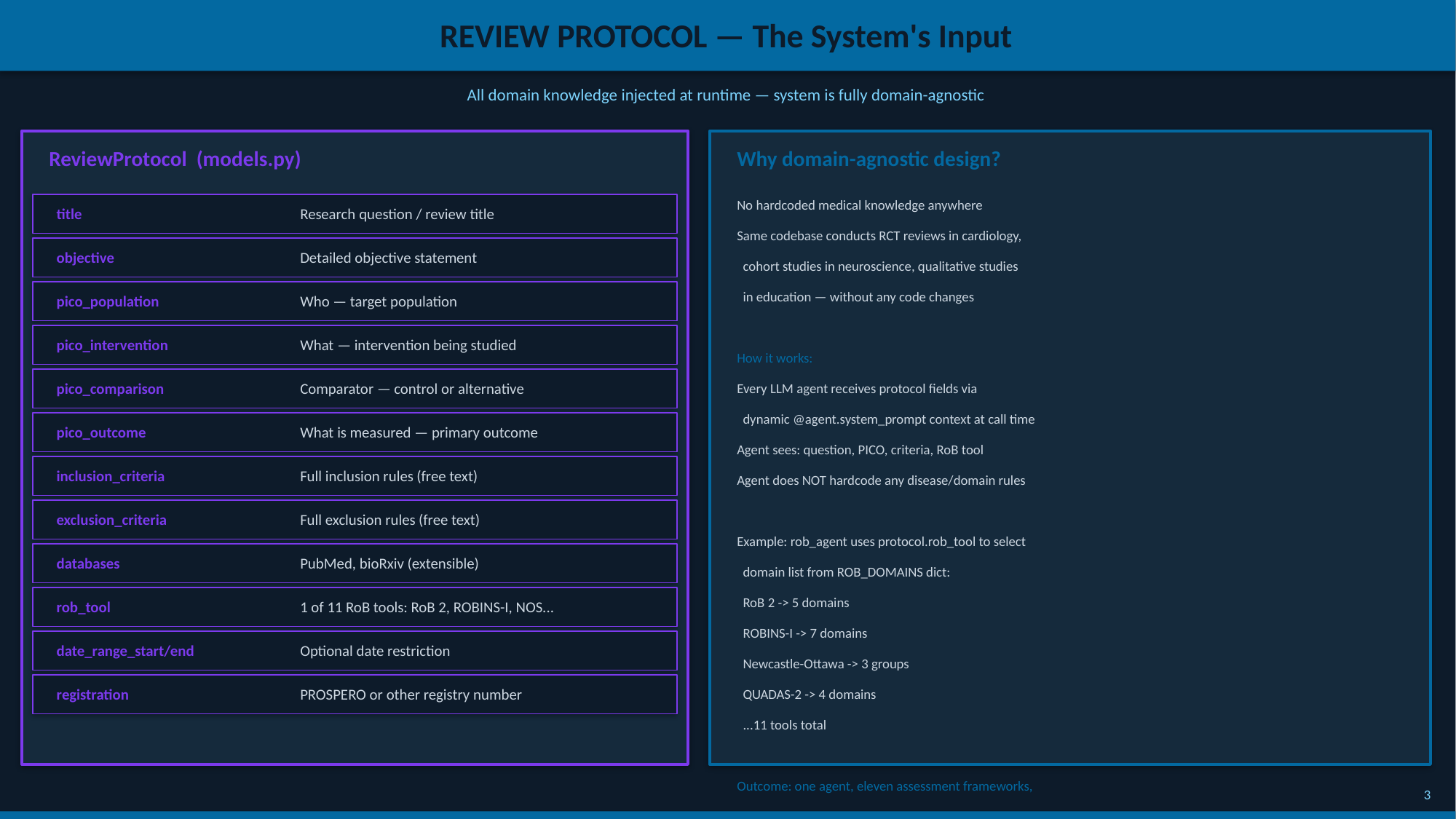

REVIEW PROTOCOL — The System's Input
All domain knowledge injected at runtime — system is fully domain-agnostic

ReviewProtocol  (models.py)
Why domain-agnostic design?
No hardcoded medical knowledge anywhere

title
Research question / review title
Same codebase conducts RCT reviews in cardiology,

objective
Detailed objective statement
  cohort studies in neuroscience, qualitative studies

  in education — without any code changes
pico_population
Who — target population

pico_intervention
What — intervention being studied
How it works:

pico_comparison
Comparator — control or alternative
Every LLM agent receives protocol fields via
  dynamic @agent.system_prompt context at call time

pico_outcome
What is measured — primary outcome
Agent sees: question, PICO, criteria, RoB tool

inclusion_criteria
Full inclusion rules (free text)
Agent does NOT hardcode any disease/domain rules

exclusion_criteria
Full exclusion rules (free text)
Example: rob_agent uses protocol.rob_tool to select

databases
PubMed, bioRxiv (extensible)
  domain list from ROB_DOMAINS dict:

  RoB 2 -> 5 domains
rob_tool
1 of 11 RoB tools: RoB 2, ROBINS-I, NOS...
  ROBINS-I -> 7 domains

date_range_start/end
Optional date restriction
  Newcastle-Ottawa -> 3 groups

registration
PROSPERO or other registry number
  QUADAS-2 -> 4 domains
  ...11 tools total

Outcome: one agent, eleven assessment frameworks,
3
  zero code changes between reviews